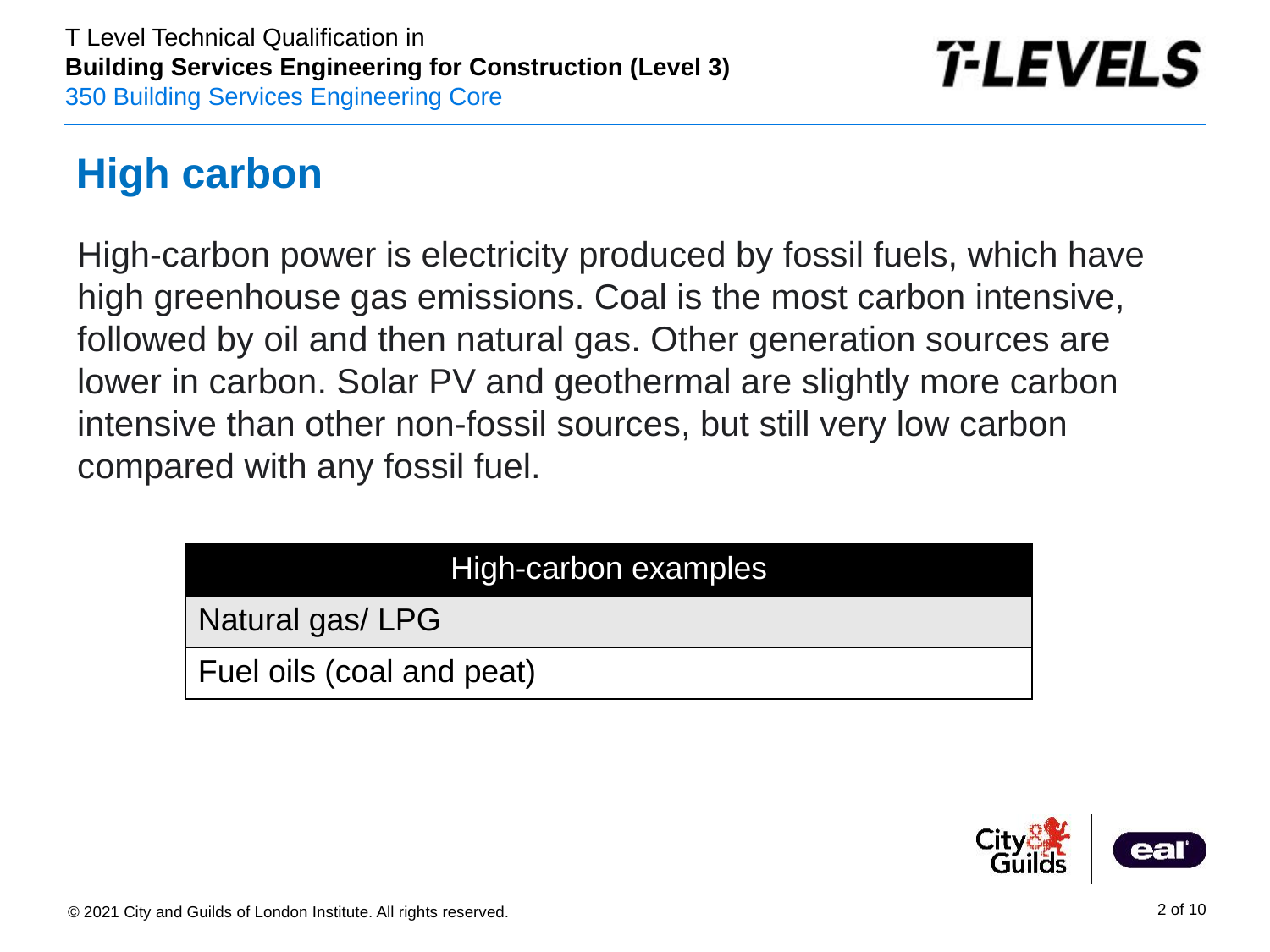

#
High carbon

High-carbon power is electricity produced by fossil fuels, which have high greenhouse gas emissions. Coal is the most carbon intensive, followed by oil and then natural gas. Other generation sources are lower in carbon. Solar PV and geothermal are slightly more carbon intensive than other non-fossil sources, but still very low carbon compared with any fossil fuel.
| High-carbon examples |
| --- |
| Natural gas/ LPG |
| Fuel oils (coal and peat) |